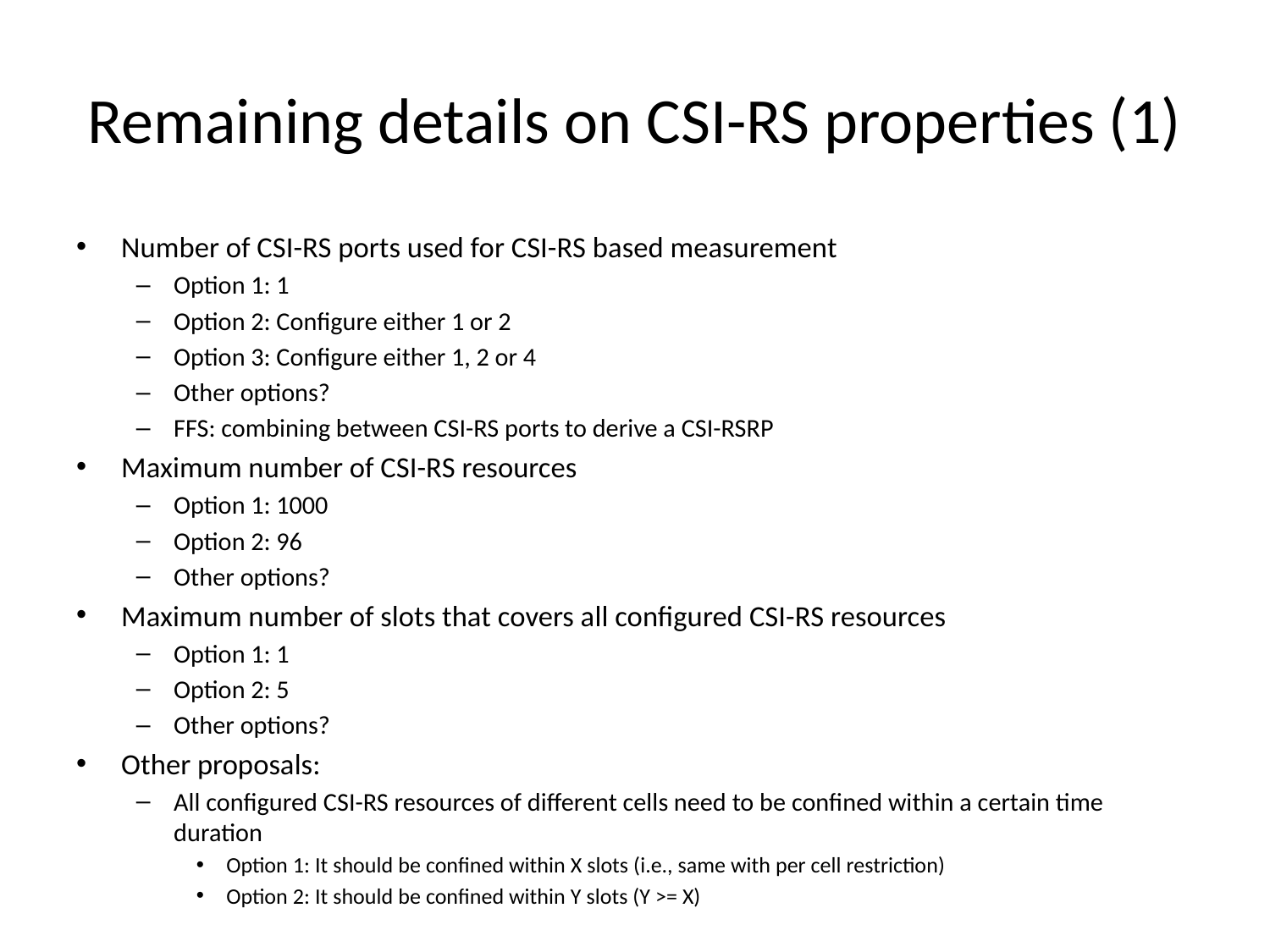

# Remaining details on CSI-RS properties (1)
Number of CSI-RS ports used for CSI-RS based measurement
Option 1: 1
Option 2: Configure either 1 or 2
Option 3: Configure either 1, 2 or 4
Other options?
FFS: combining between CSI-RS ports to derive a CSI-RSRP
Maximum number of CSI-RS resources
Option 1: 1000
Option 2: 96
Other options?
Maximum number of slots that covers all configured CSI-RS resources
Option 1: 1
Option 2: 5
Other options?
Other proposals:
All configured CSI-RS resources of different cells need to be confined within a certain time duration
Option 1: It should be confined within X slots (i.e., same with per cell restriction)
Option 2: It should be confined within Y slots (Y >= X)